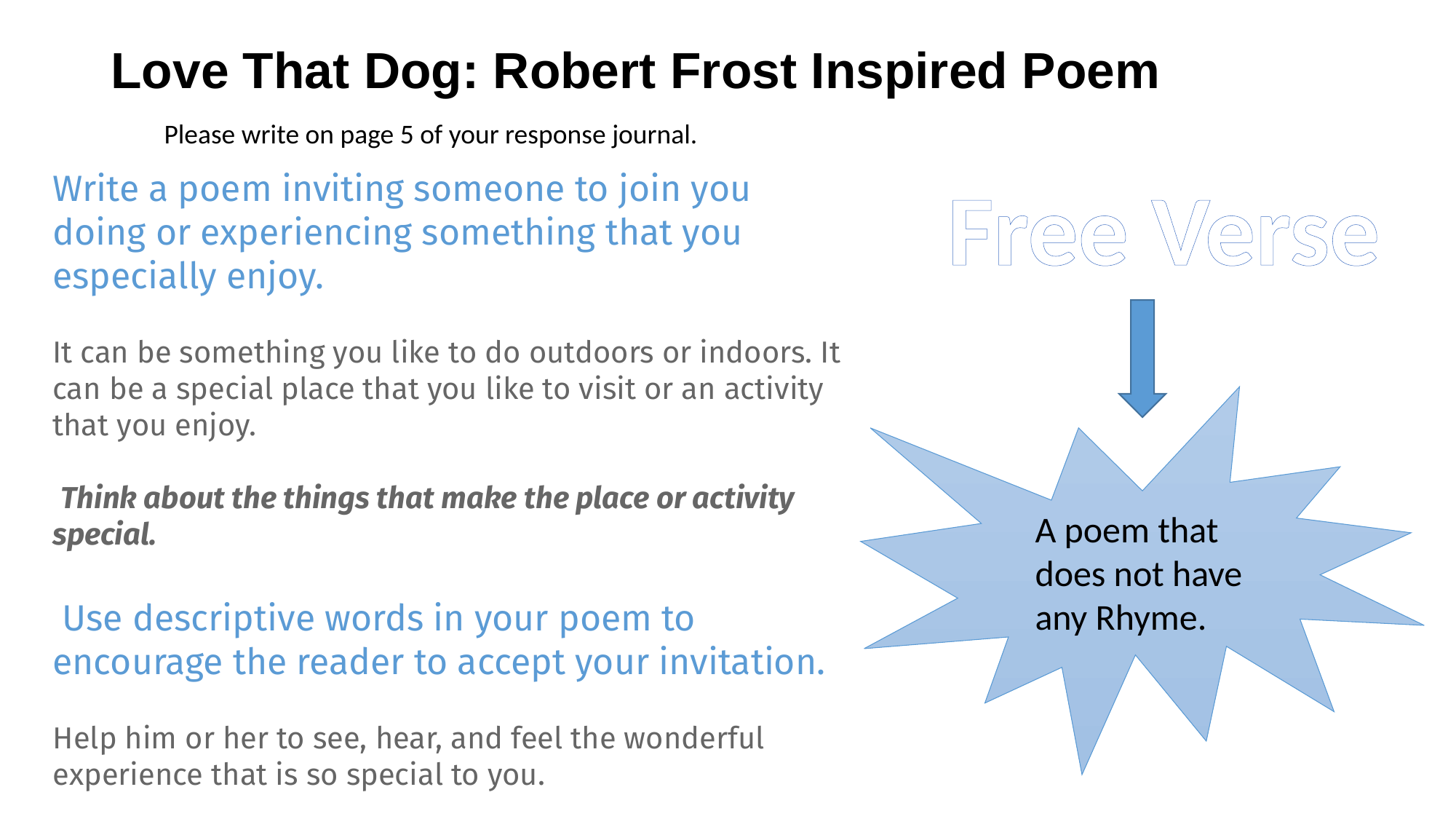

# Love That Dog: Robert Frost Inspired Poem
Please write on page 5 of your response journal.
Write a poem inviting someone to join you doing or experiencing something that you especially enjoy.

It can be something you like to do outdoors or indoors. It can be a special place that you like to visit or an activity that you enjoy.

 Think about the things that make the place or activity special.

 Use descriptive words in your poem to encourage the reader to accept your invitation.

Help him or her to see, hear, and feel the wonderful experience that is so special to you.
Free Verse

A poem that does not have any Rhyme.